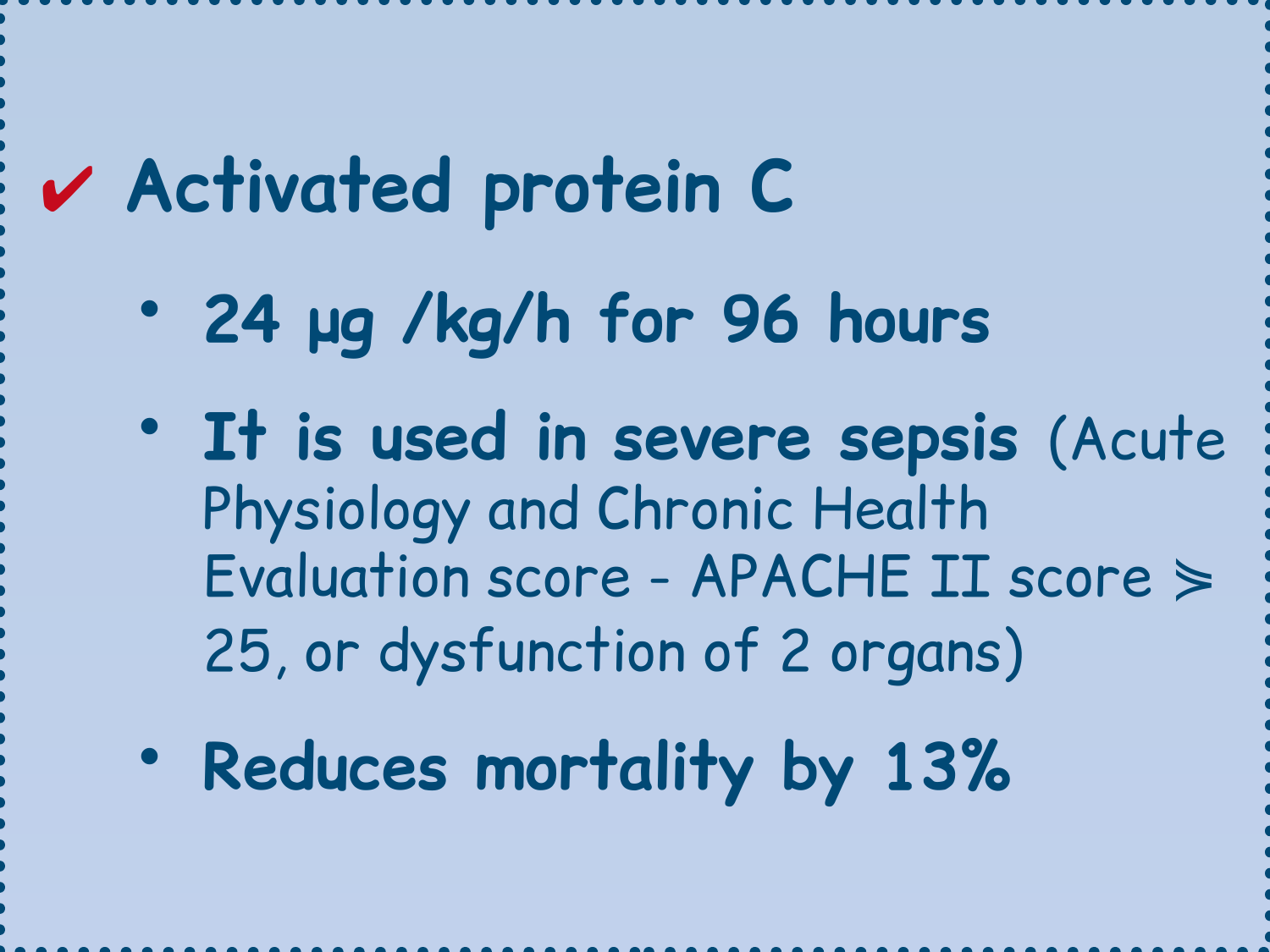

✔  Activated protein C

24 μg /kg/h for 96 hours

It is used in severe sepsis (Acute Physiology and Chronic Health Evaluation score - APACHE II score ⋟ 25, or dysfunction of 2 organs)

Reduces mortality by 13%

#